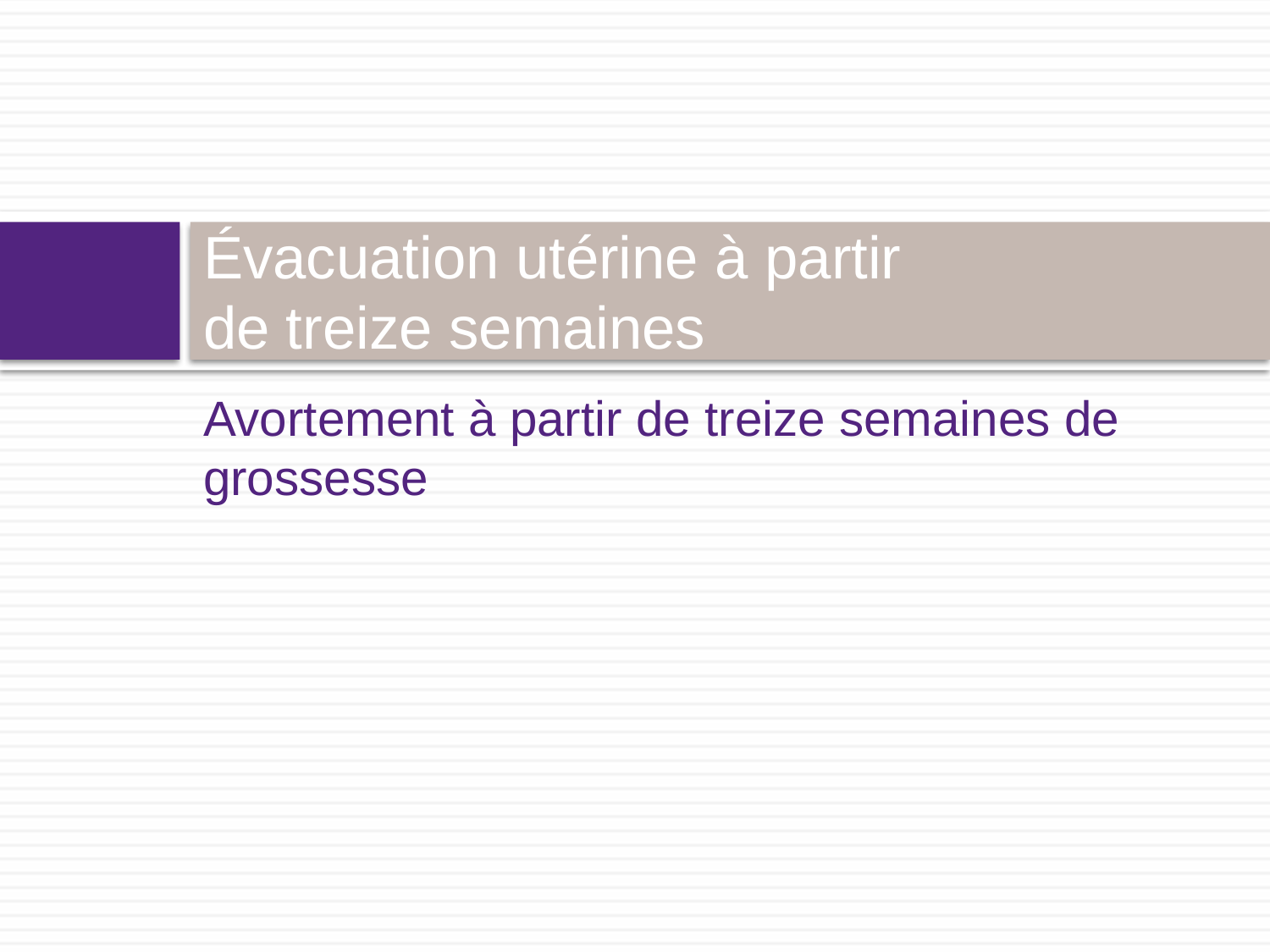

# Évacuation utérine à partir de treize semaines
Avortement à partir de treize semaines de grossesse